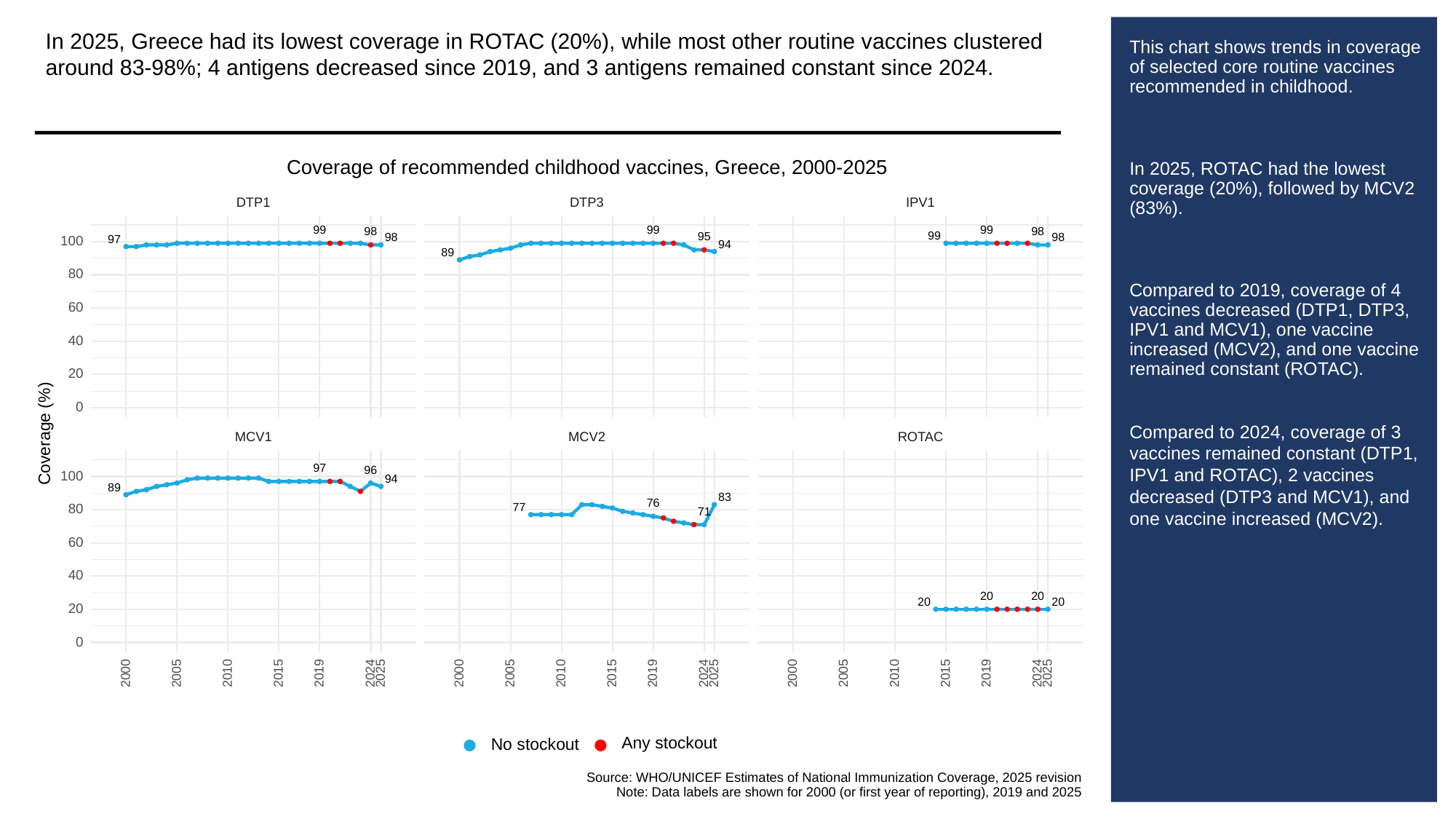

In 2025, Greece had its lowest coverage in ROTAC (20%), while most other routine vaccines clustered around 83-98%; 4 antigens decreased since 2019, and 3 antigens remained constant since 2024.
# This chart shows trends in coverage of selected core routine vaccines recommended in childhood.

In 2025, ROTAC had the lowest coverage (20%), followed by MCV2 (83%).

Compared to 2019, coverage of 4 vaccines decreased (DTP1, DTP3, IPV1 and MCV1), one vaccine increased (MCV2), and one vaccine remained constant (ROTAC).

Compared to 2024, coverage of 3 vaccines remained constant (DTP1, IPV1 and ROTAC), 2 vaccines decreased (DTP3 and MCV1), and one vaccine increased (MCV2).

Coverage of recommended childhood vaccines, Greece, 2000-2025
DTP3
DTP1
IPV1

99
99
99
98
98
99
95
98
98
97
100
94

89

80

60

40

20

0

Coverage (%)
ROTAC
MCV1
MCV2

97
96
100
94

89

83
76

77

80

71

60

40

20
20

20
20
20

0

2000
2005
2010
2015
2019
2024
2025
2000
2005
2010
2015
2019
2024
2025
2000
2005
2010
2015
2019
2024
2025
Any stockout
No stockout

Source: WHO/UNICEF Estimates of National Immunization Coverage, 2025 revision
Note: Data labels are shown for 2000 (or first year of reporting), 2019 and 2025